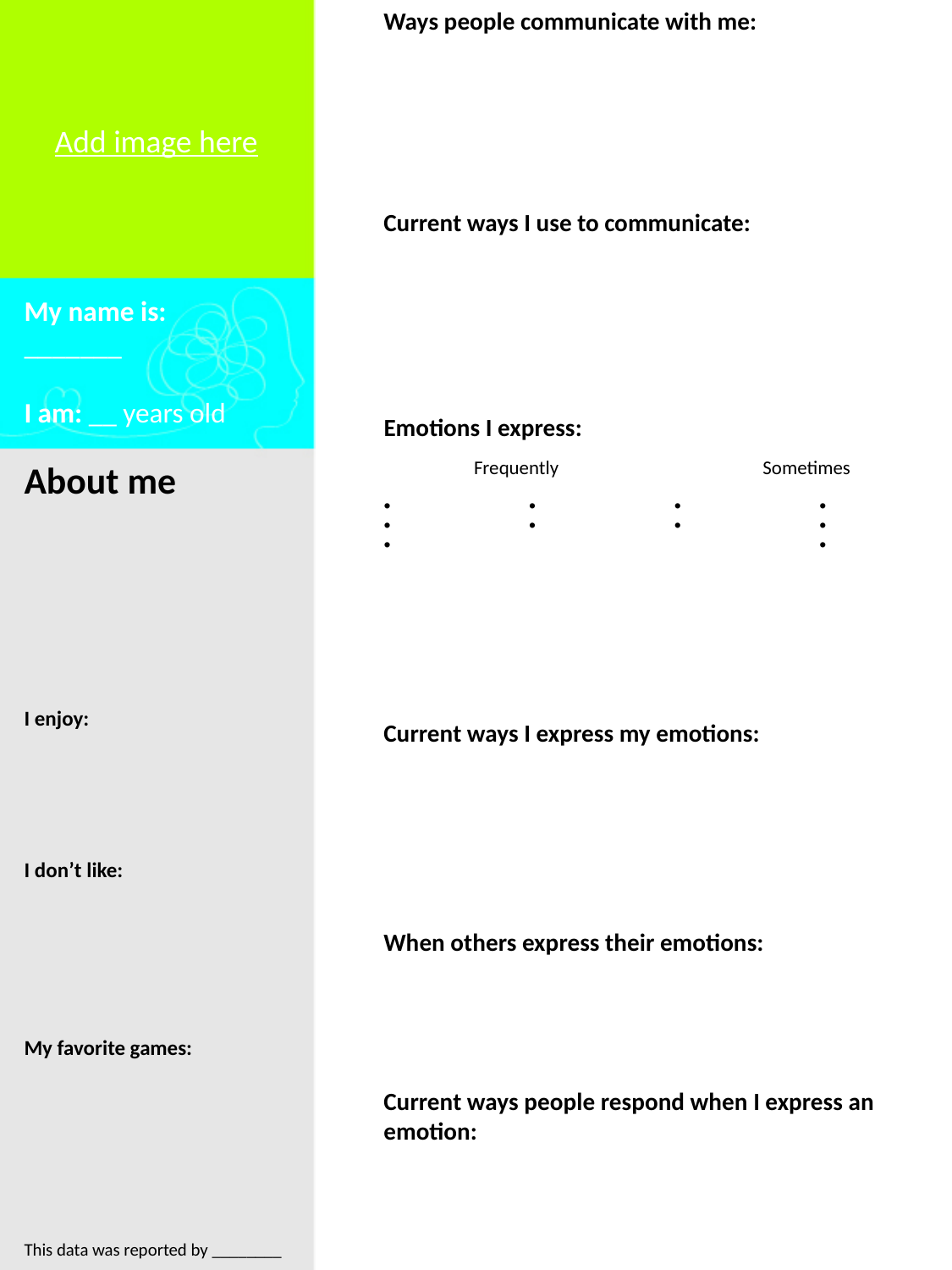

Ways people communicate with me:

Add image here
Current ways I use to communicate:

My name is:
_______

I am: __ years old
| Emotions I express: |  |  |  |
| --- | --- | --- | --- |
| Frequently |  | Sometimes |  |
|  |  |  |  |
About me

I enjoy:

I don’t like:

My favorite games:

Current ways I express my emotions:

When others express their emotions:

Current ways people respond when I express an emotion:

This data was reported by ________